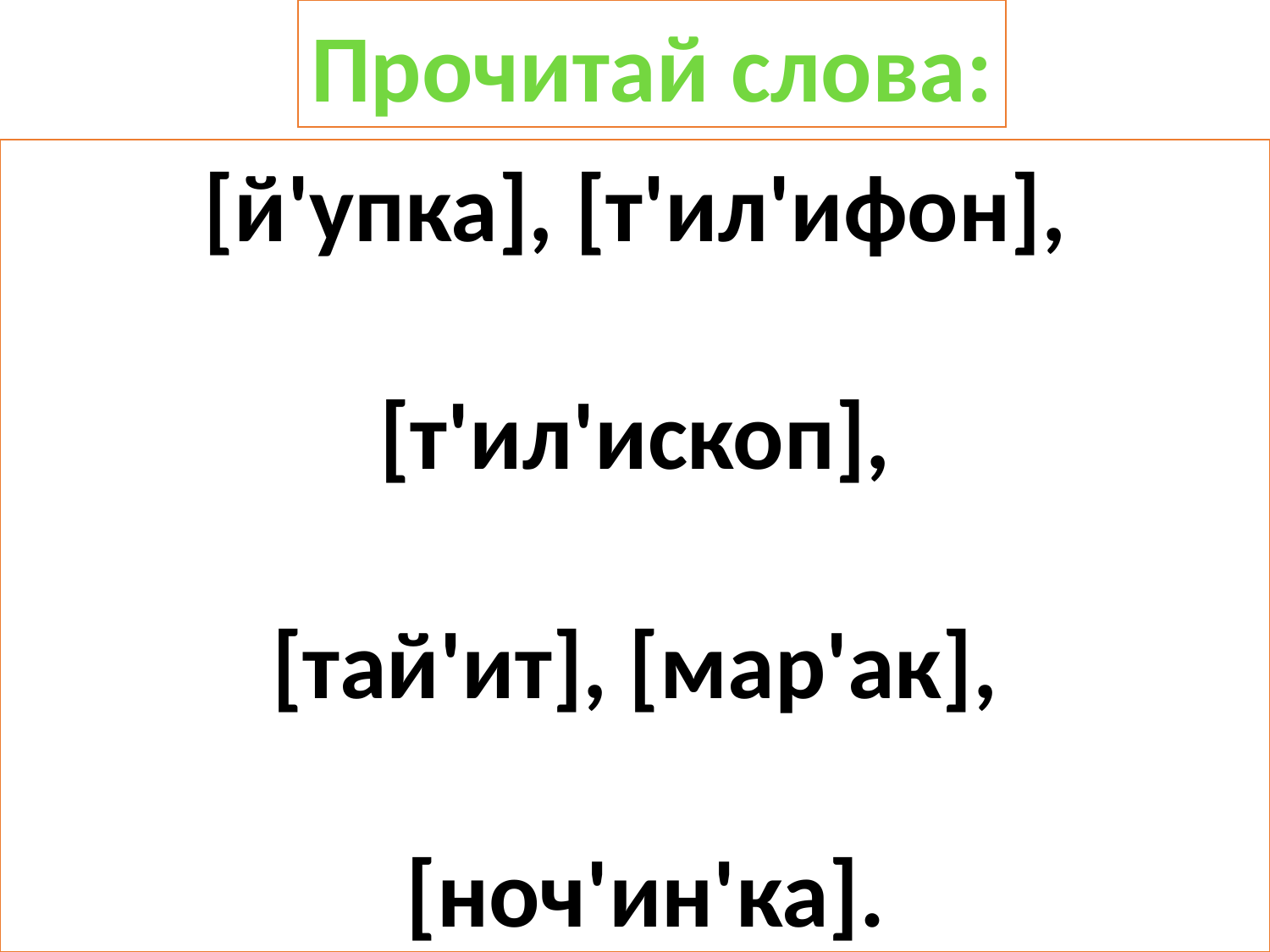

Прочитай слова:
[й'упка], [т'ил'ифон],

[т'ил'ископ],

[тай'ит], [мар'ак],

 [ноч'ин'ка].